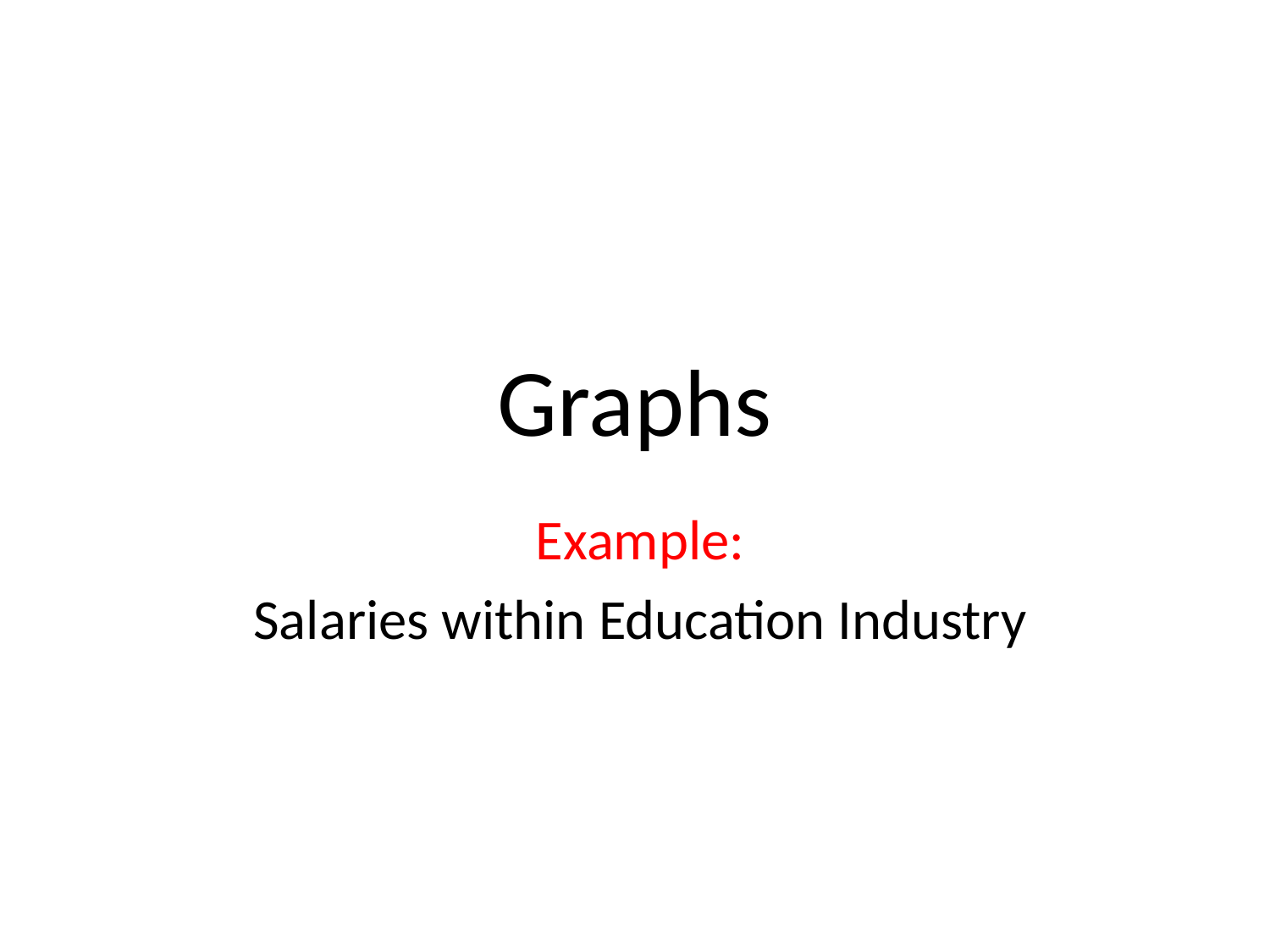

# Graphs
Example:
Salaries within Education Industry